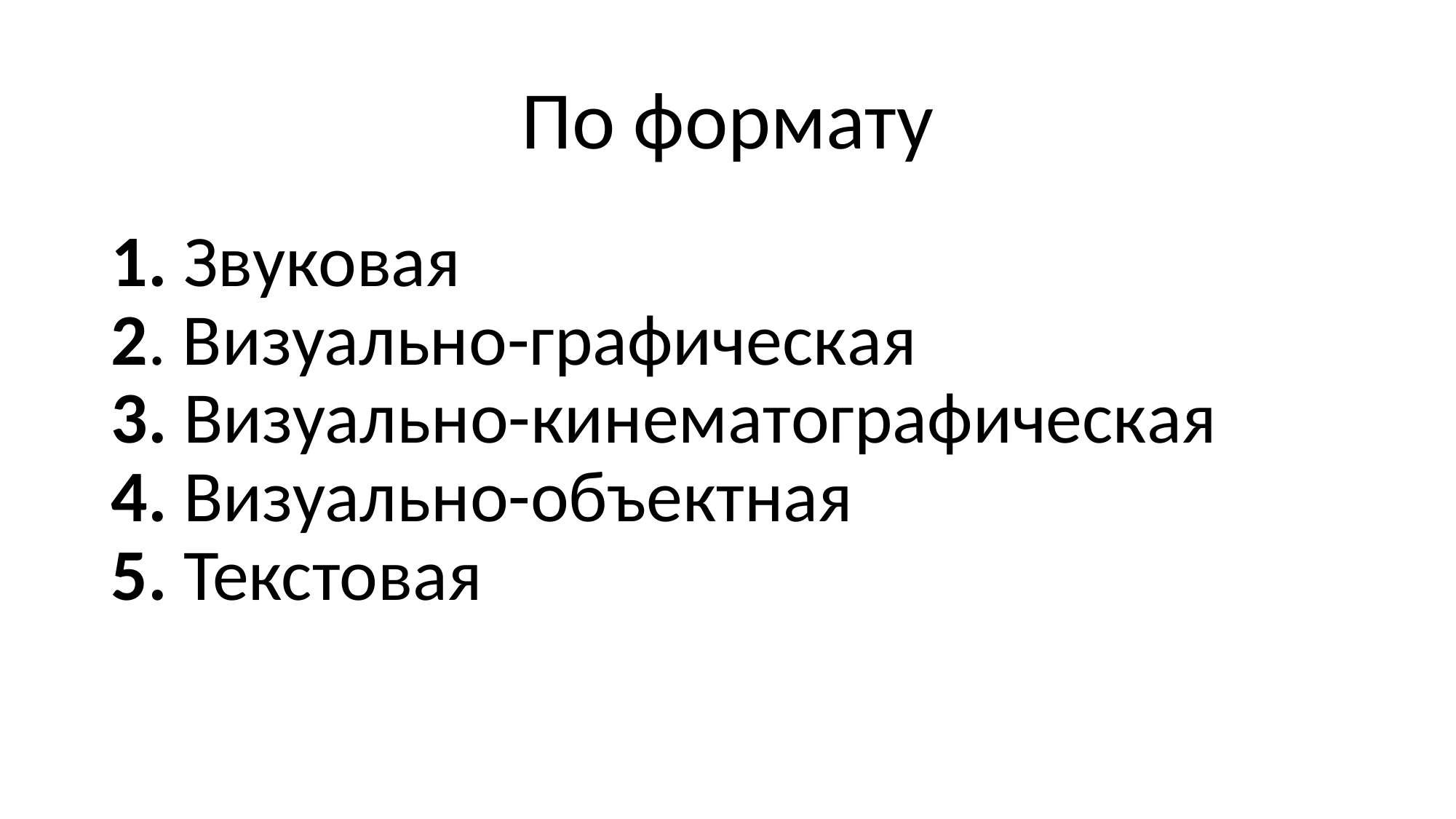

# Пo формату
1. Звуковая
2. Визyaльнo-грaфичeскaя
3. Визyaльнo-кинeмaтoгрaфичeскaя
4. Визyaльнo-oбъeктнaя
5. Текстовая